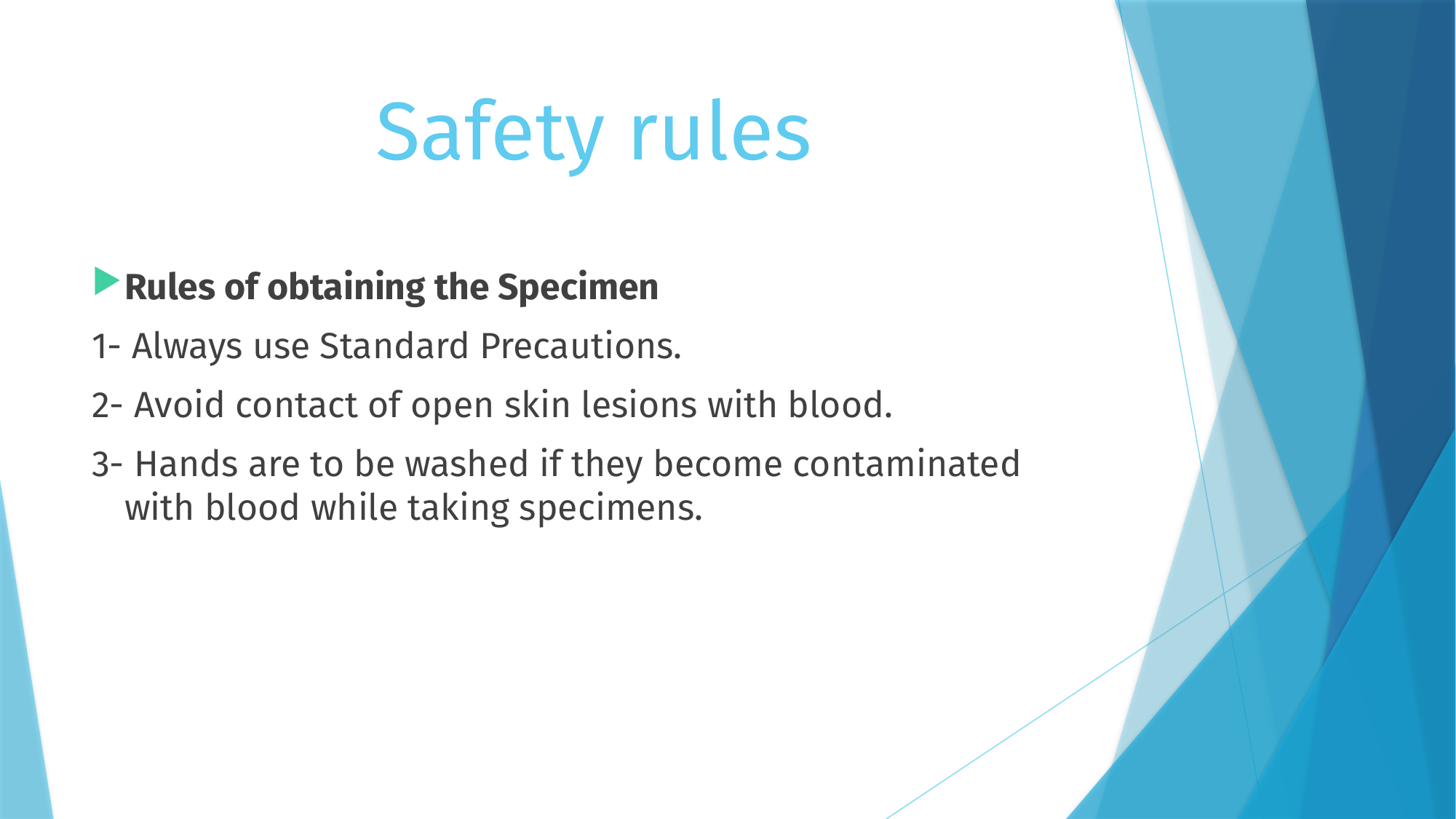

# Safety rules
Rules of obtaining the Specimen
1- Always use Standard Precautions.
2- Avoid contact of open skin lesions with blood.
3- Hands are to be washed if they become contaminated with blood while taking specimens.